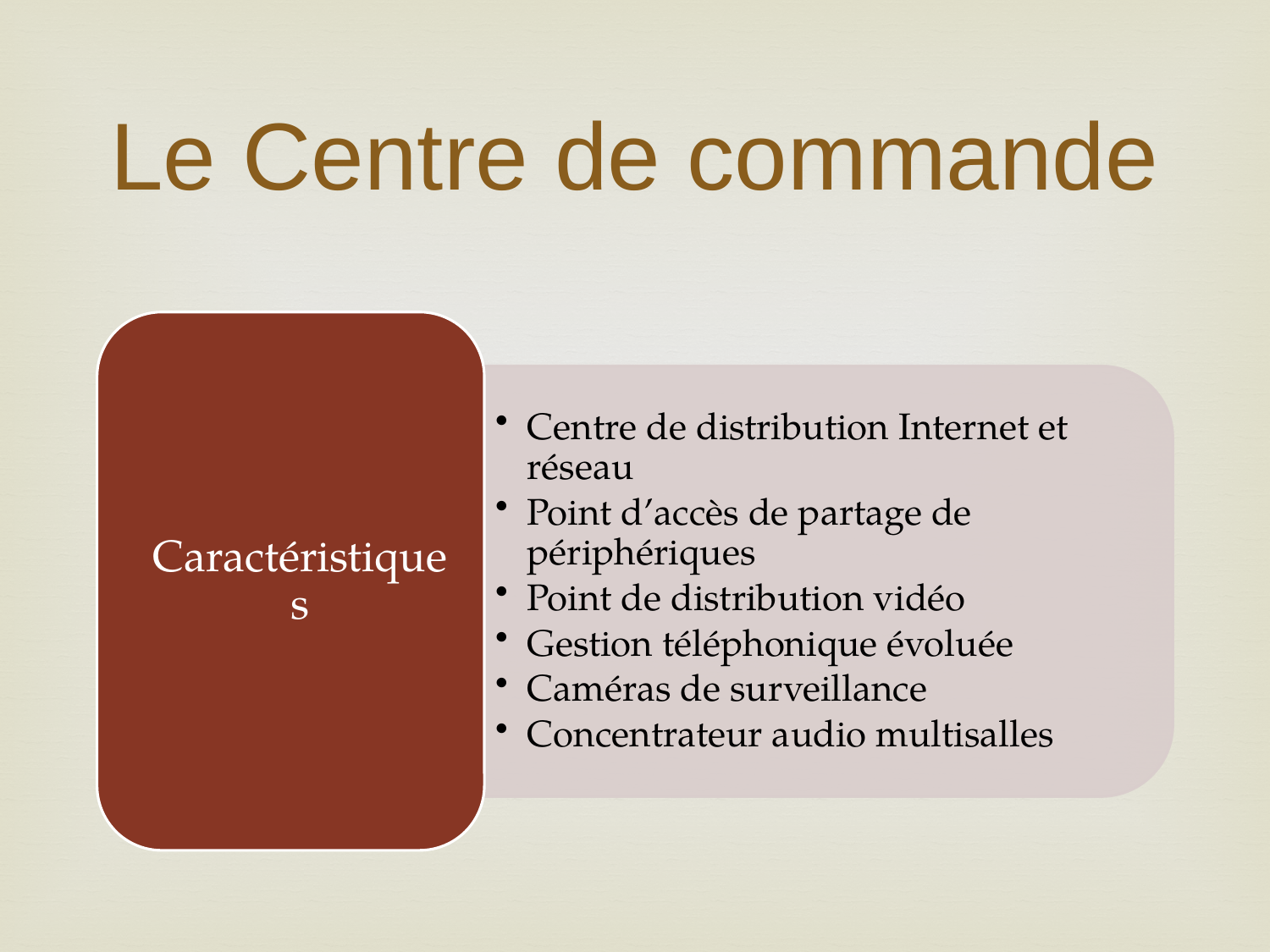

# Le Centre de commande
Centre de distribution Internet et réseau
Point d’accès de partage de périphériques
Point de distribution vidéo
Gestion téléphonique évoluée
Caméras de surveillance
Concentrateur audio multisalles
Caractéristiques